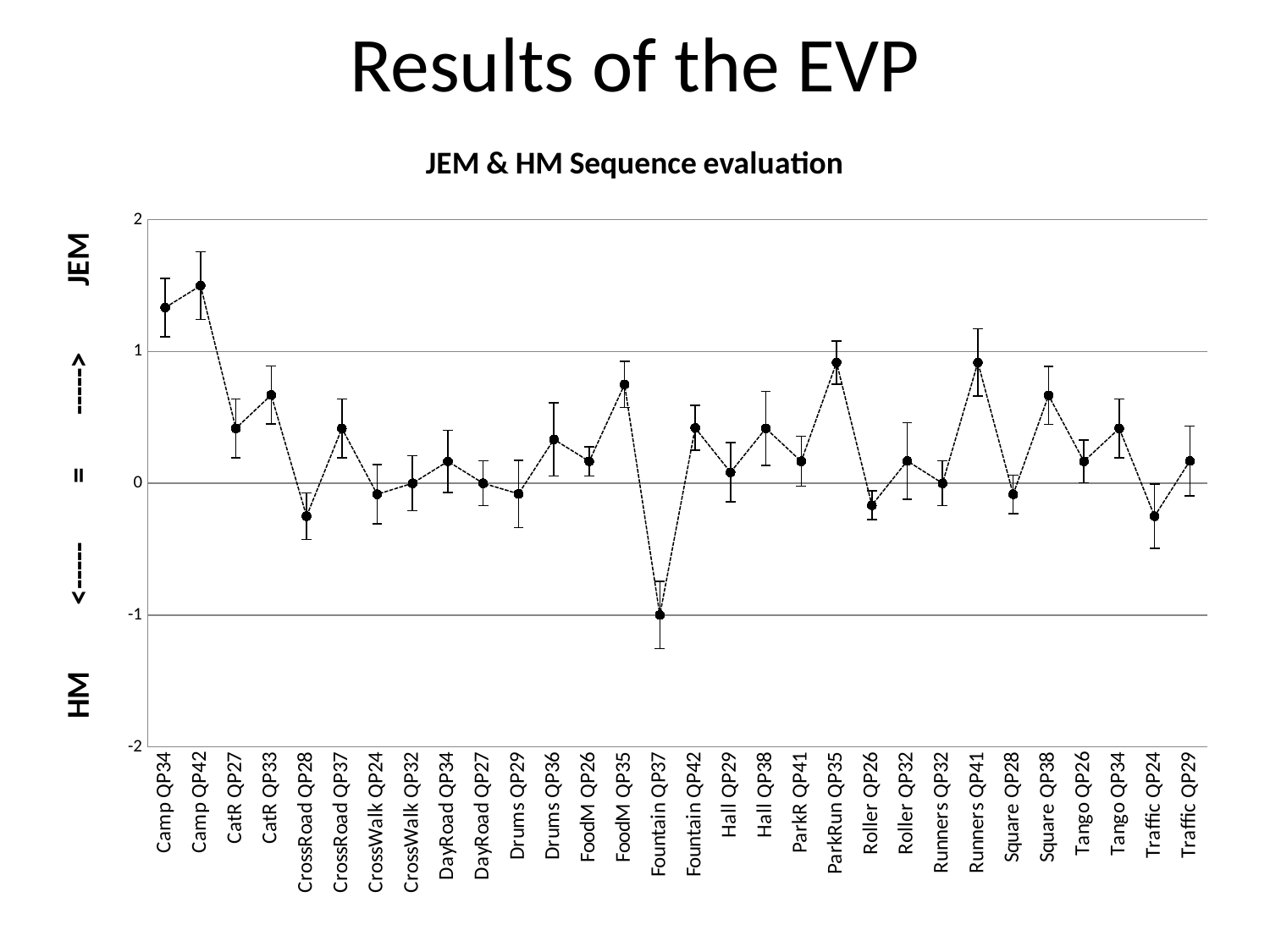

# Results of the EVP

### Chart: JEM & HM Sequence evaluation

| Category |  |
|---|---|
| Camp QP34 | 1.333333333333333 |
| Camp QP42 | 1.5 |
| CatR QP27 | 0.416666666666666 |
| CatR QP33 | 0.67 |
| CrossRoad QP28 | -0.25 |
| CrossRoad QP37 | 0.416666666666666 |
| CrossWalk QP24 | -0.0833333333333335 |
| CrossWalk QP32 | 0.0 |
| DayRoad QP34 | 0.166666666666666 |
| DayRoad QP27 | 0.0 |
| Drums QP29 | -0.08 |
| Drums QP36 | 0.333333333333333 |
| FoodM QP26 | 0.166666666666666 |
| FoodM QP35 | 0.75 |
| Fountain QP37 | -1.0 |
| Fountain QP42 | 0.42 |
| Hall QP29 | 0.0833333333333335 |
| Hall QP38 | 0.416666666666666 |
| ParkR QP41 | 0.166666666666666 |
| ParkRun QP35 | 0.916666666666666 |
| Roller QP26 | -0.166666666666666 |
| Roller QP32 | 0.17 |
| Runners QP32 | 0.0 |
| Runners QP41 | 0.916666666666666 |
| Square QP28 | -0.0833333333333335 |
| Square QP38 | 0.666666666666666 |
| Tango QP26 | 0.166666666666666 |
| Tango QP34 | 0.416666666666666 |
| Traffic QP24 | -0.25 |
| Traffic QP29 | 0.17 |